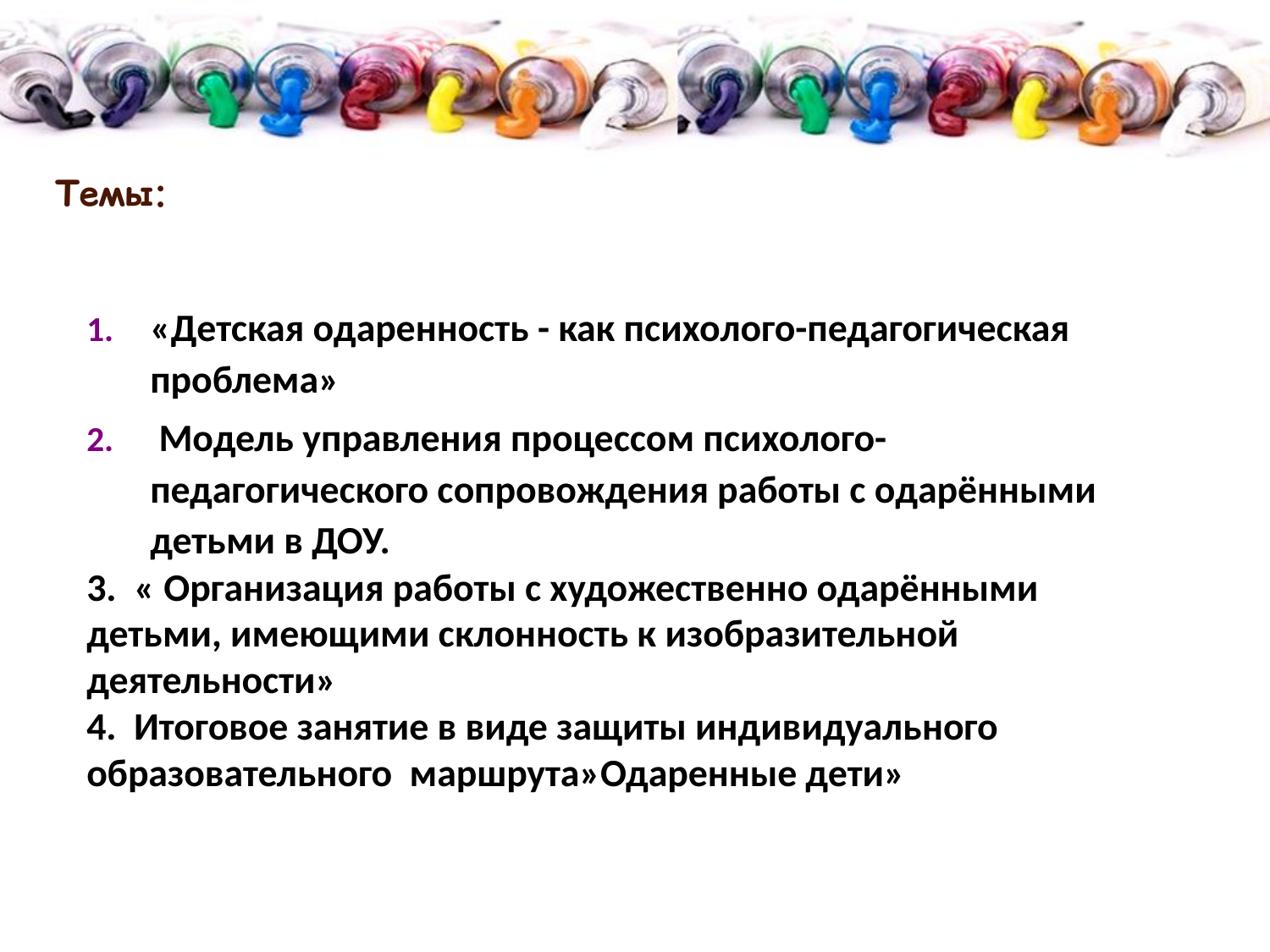

Темы:

«Детская одаренность - как психолого-педагогическая проблема»
 Модель управления процессом психолого-педагогического сопровождения работы с одарёнными детьми в ДОУ.
3.  « Организация работы с художественно одарёнными детьми, имеющими склонность к изобразительной деятельности»
4.  Итоговое занятие в виде защиты индивидуального образовательного  маршрута»Одаренные дети»